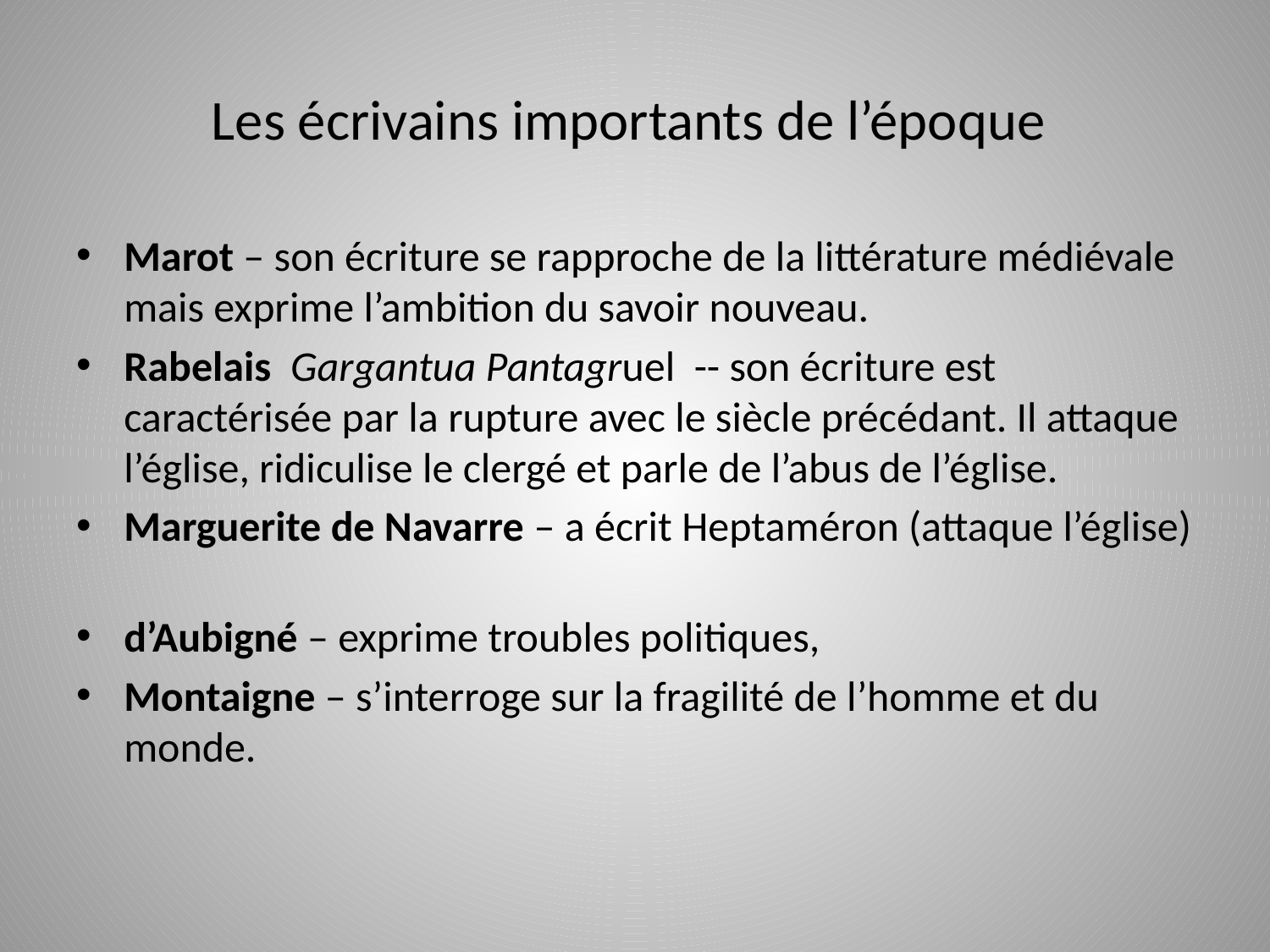

# Les écrivains importants de l’époque
Marot – son écriture se rapproche de la littérature médiévale mais exprime l’ambition du savoir nouveau.
Rabelais  Gargantua Pantagruel  -- son écriture est  caractérisée par la rupture avec le siècle précédant. Il attaque l’église, ridiculise le clergé et parle de l’abus de l’église.
Marguerite de Navarre – a écrit Heptaméron (attaque l’église)
d’Aubigné – exprime troubles politiques,
Montaigne – s’interroge sur la fragilité de l’homme et du monde.